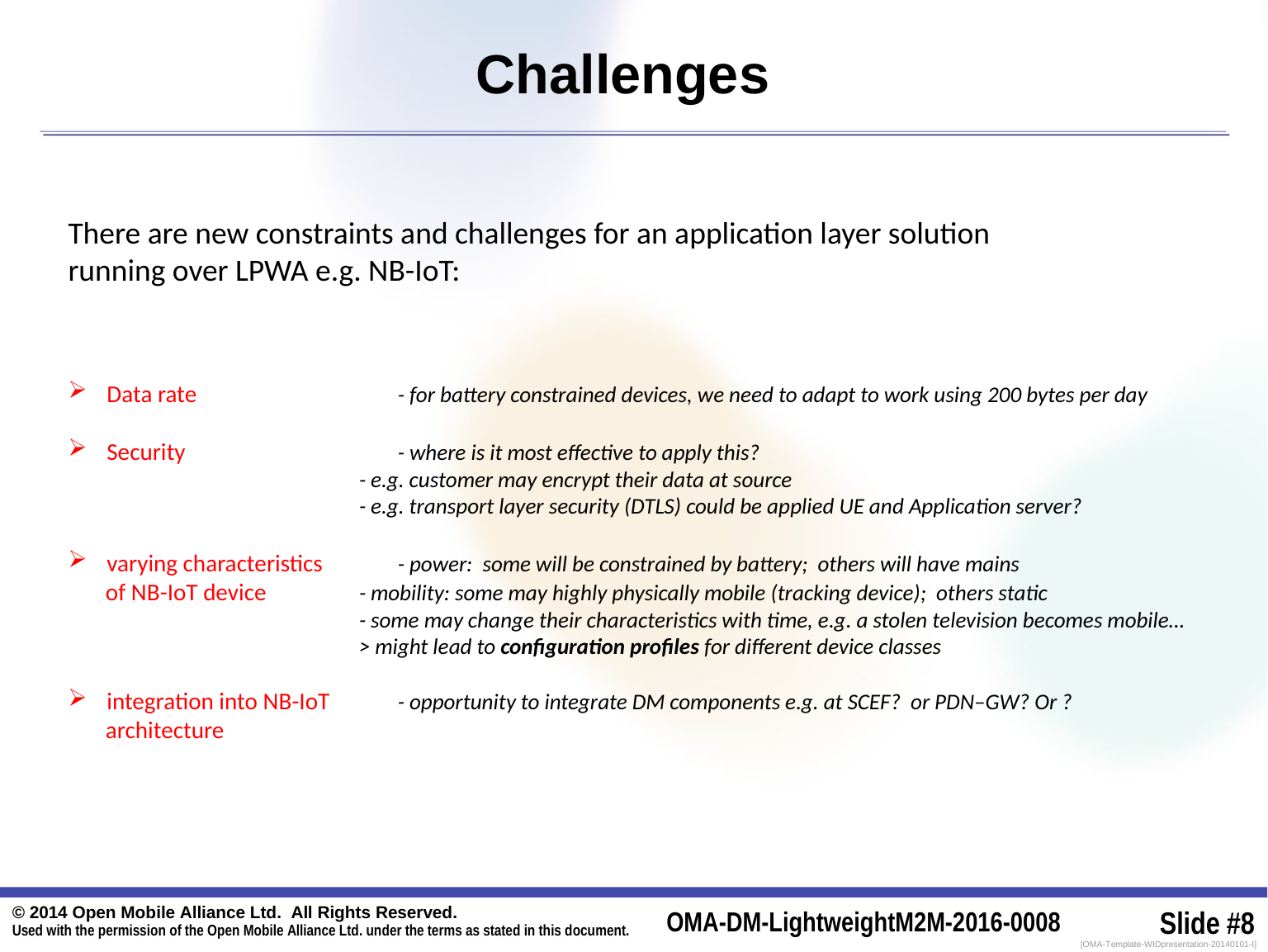

# Challenges
There are new constraints and challenges for an application layer solution
running over LPWA e.g. NB-IoT:
Data rate	- for battery constrained devices, we need to adapt to work using 200 bytes per day

Security	- where is it most effective to apply this?
	- e.g. customer may encrypt their data at source
	- e.g. transport layer security (DTLS) could be applied UE and Application server?

varying characteristics	- power:  some will be constrained by battery;  others will have mains
       of NB-IoT device 	- mobility: some may highly physically mobile (tracking device);  others static
	- some may change their characteristics with time, e.g. a stolen television becomes mobile…
	> might lead to configuration profiles for different device classes

integration into NB-IoT	- opportunity to integrate DM components e.g. at SCEF?  or PDN–GW? Or ?
       architecture

© 2014 Open Mobile Alliance Ltd.  All Rights Reserved.
Used with the permission of the Open Mobile Alliance Ltd. under the terms as stated in this document.
OMA-DM-LightweightM2M-2016-0008
Slide #8
[OMA-Template-WIDpresentation-20140101-I]